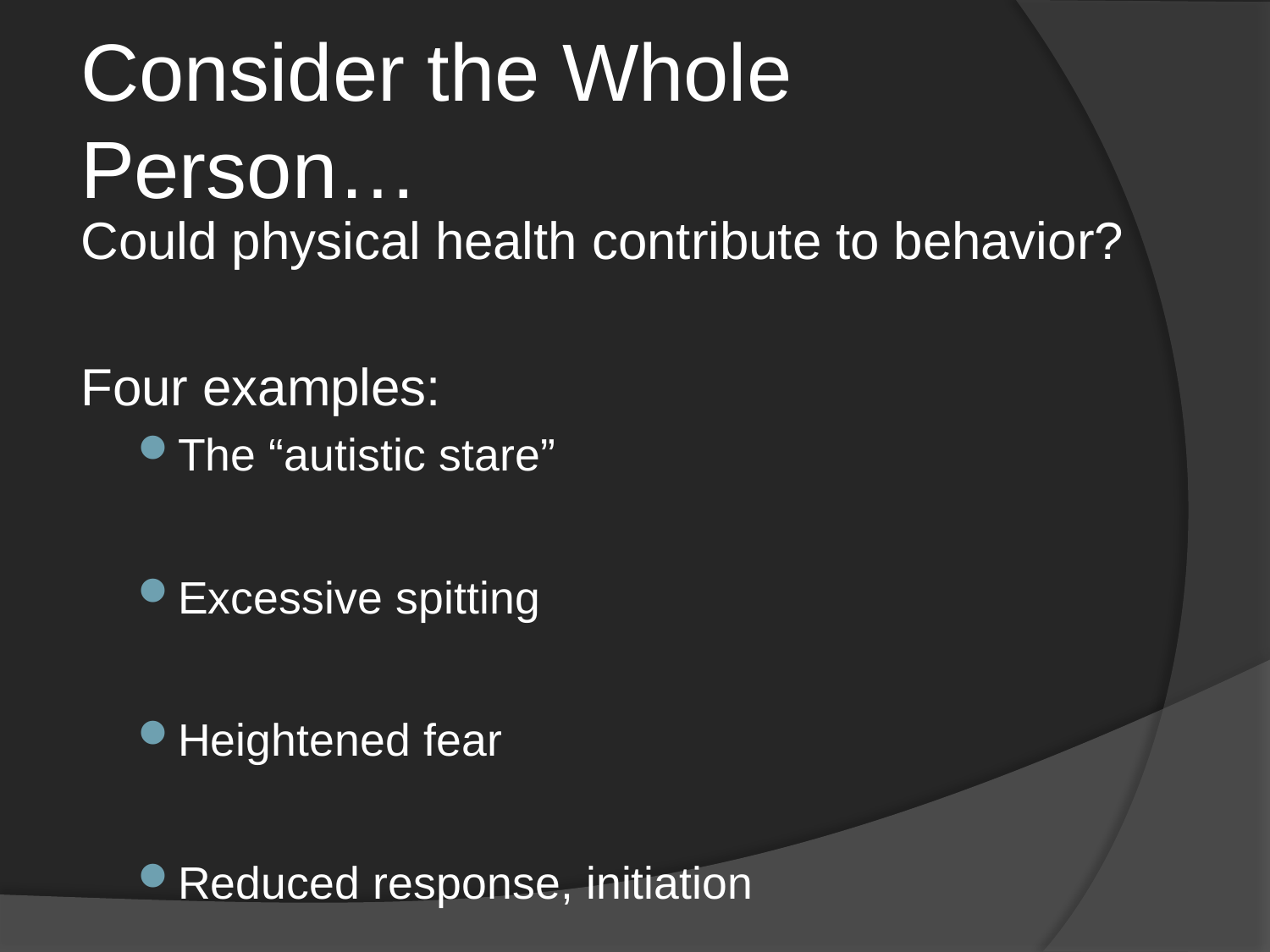

# Consider the Whole Person…
Could physical health contribute to behavior?

Four examples:
The “autistic stare”

Excessive spitting

Heightened fear

Reduced response, initiation